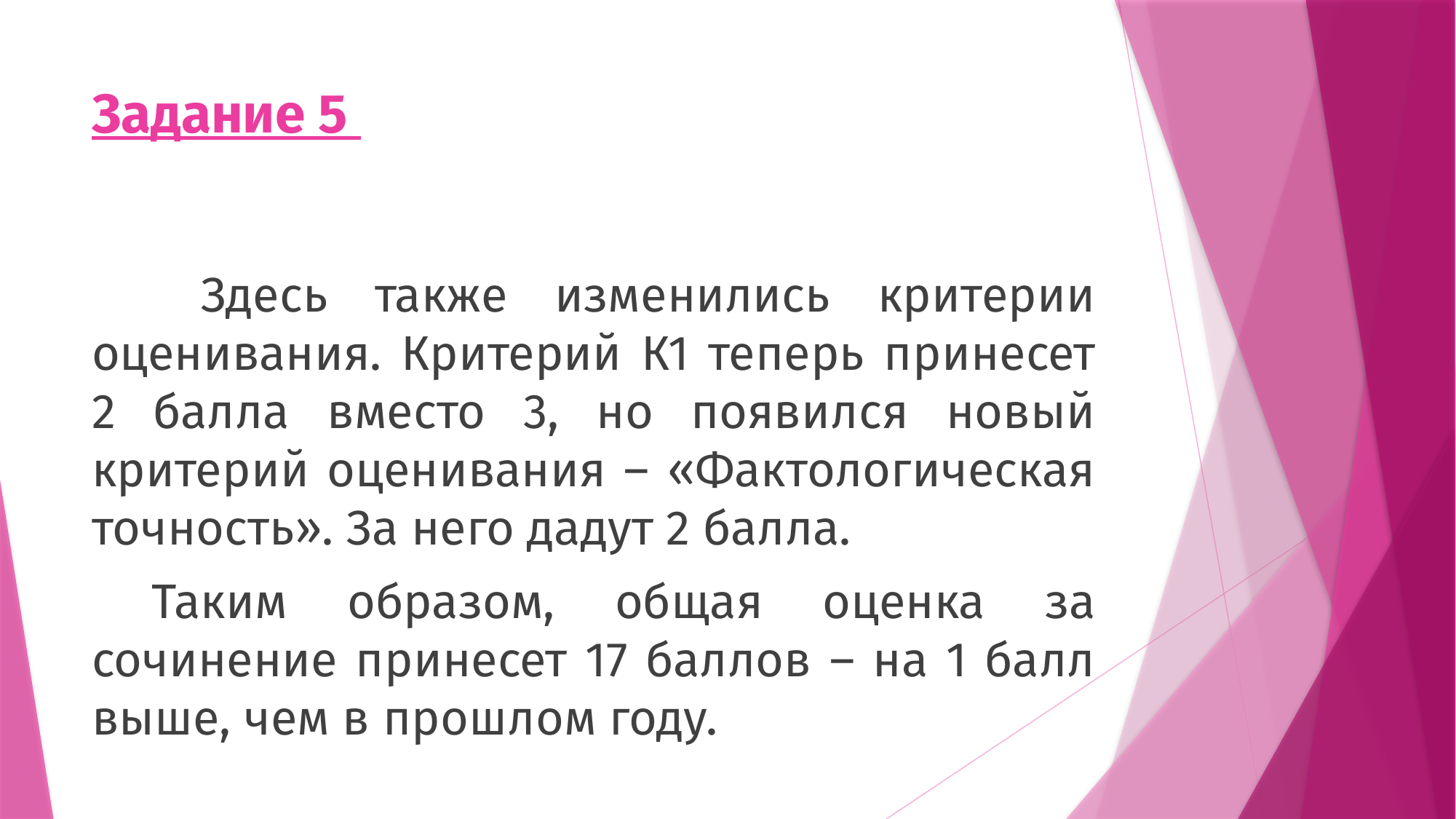

# Задание 5
	Здесь также изменились критерии оценивания. Критерий К1 теперь принесет 2 балла вместо 3, но появился новый критерий оценивания – «Фактологическая точность». За него дадут 2 балла.
 Таким образом, общая оценка за сочинение принесет 17 баллов – на 1 балл выше, чем в прошлом году.